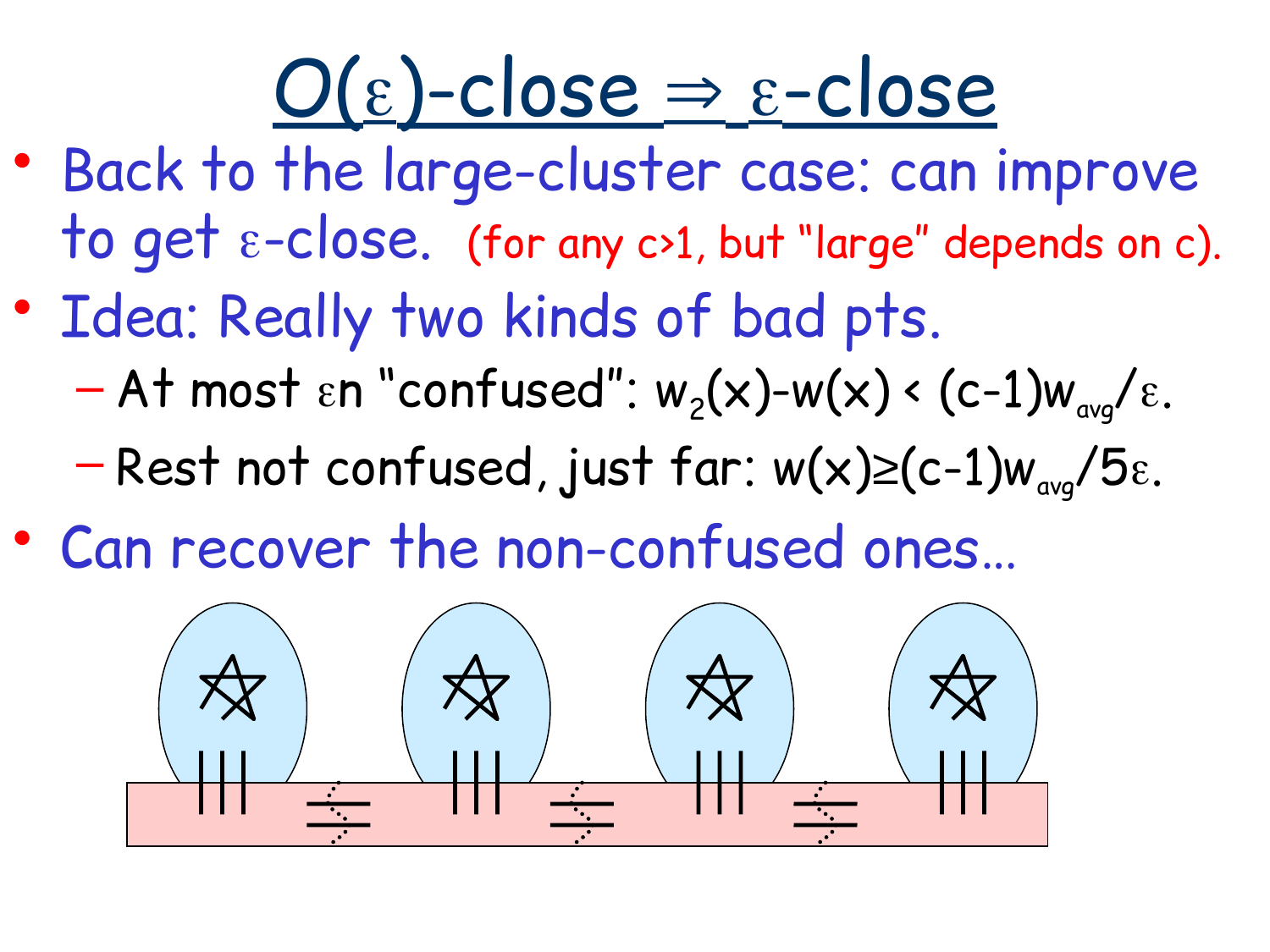

# O(ε)-close ⇒ ε-close
Back to the large-cluster case: can improve to get ε-close.  (for any c>1, but “large” depends on c).
Idea: Really two kinds of bad pts.
At most εn “confused”: w2(x)-w(x) < (c-1)wavg/ε.
Rest not confused, just far: w(x)≥(c-1)wavg/5ε.
Can recover the non-confused ones…